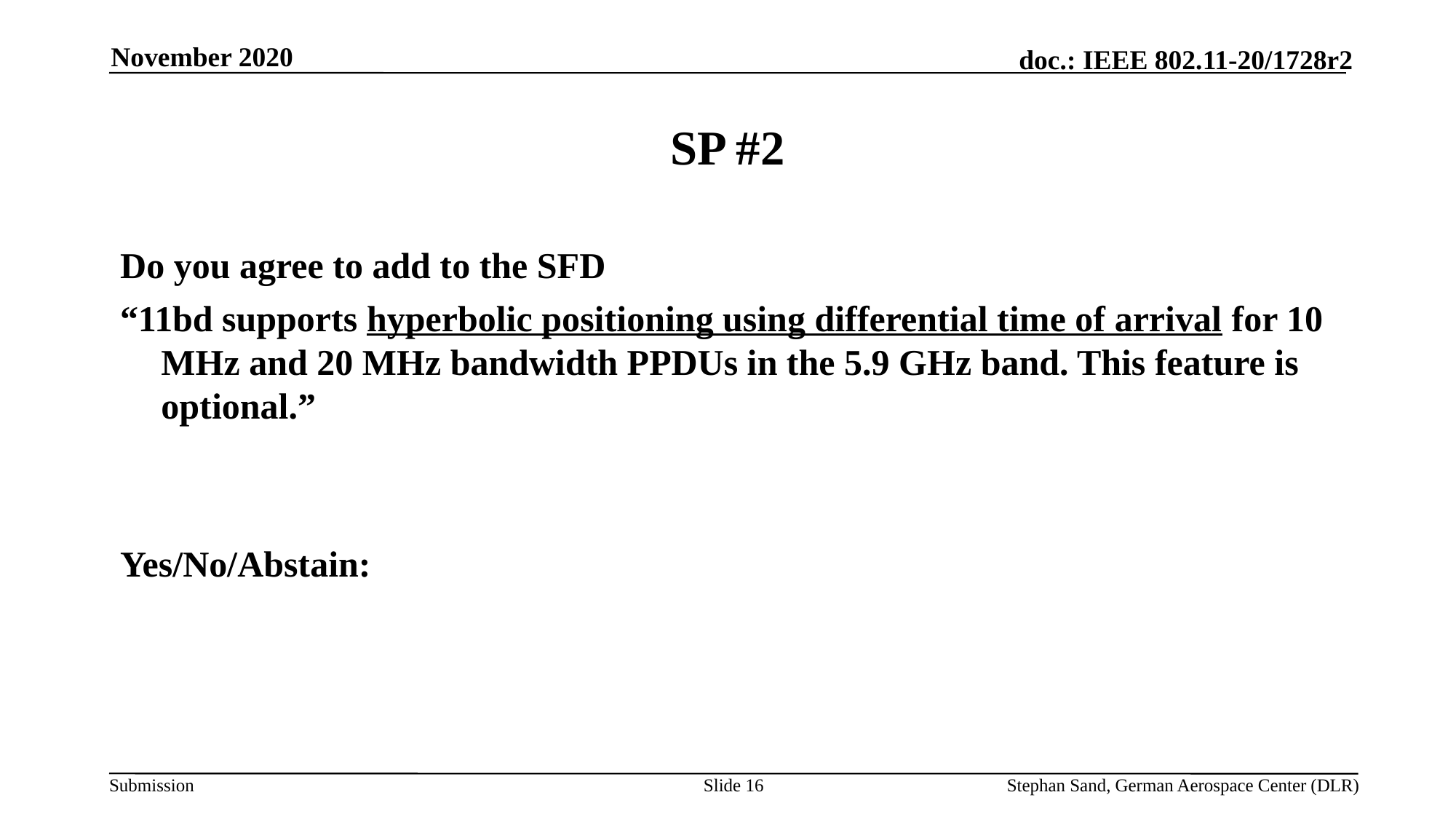

November 2020
# SP #2
Do you agree to add to the SFD
“11bd supports hyperbolic positioning using differential time of arrival for 10 MHz and 20 MHz bandwidth PPDUs in the 5.9 GHz band. This feature is optional.”

Yes/No/Abstain:

Slide 16
Stephan Sand, German Aerospace Center (DLR)